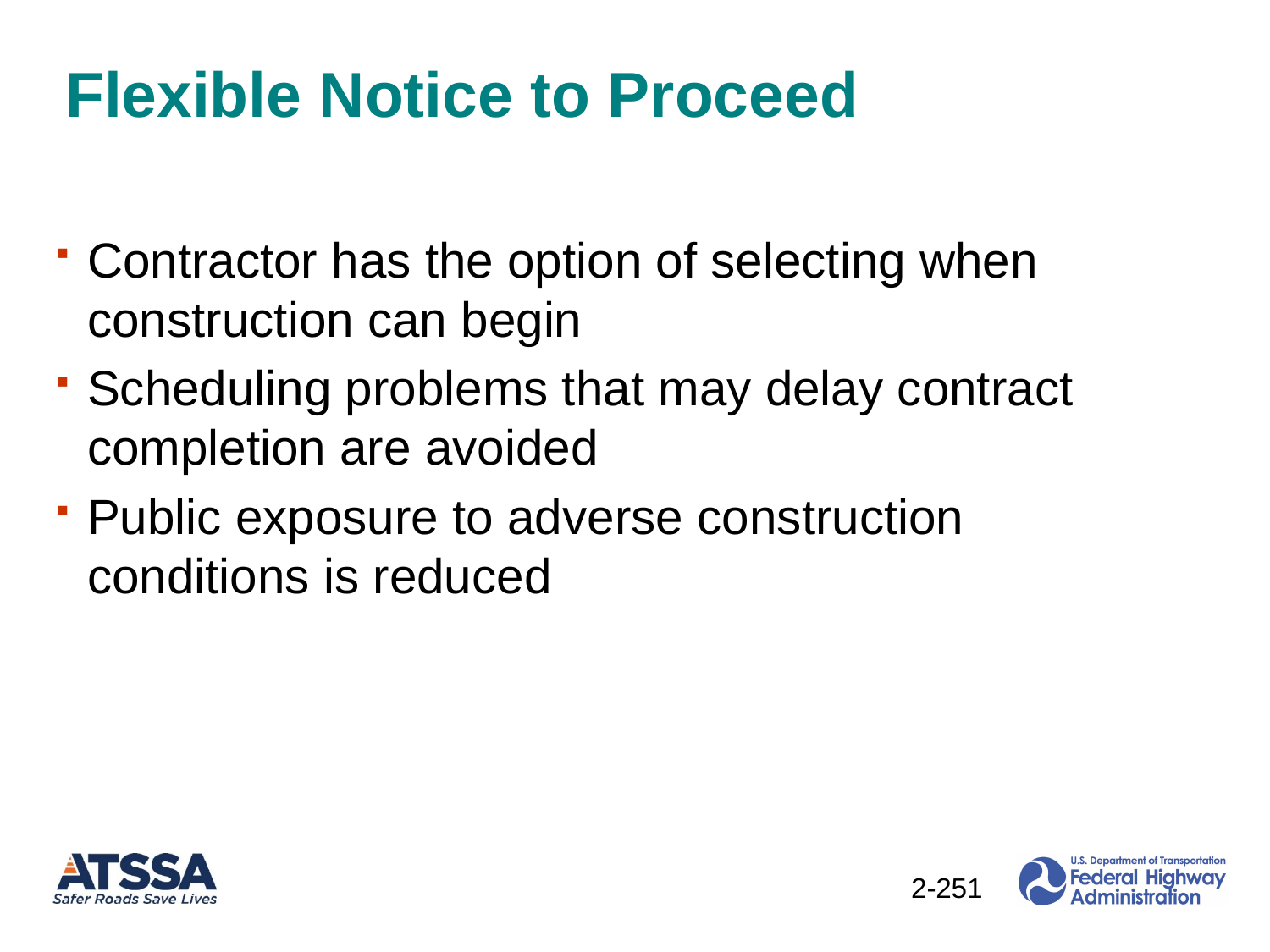

# Flexible Notice to Proceed
Contractor has the option of selecting when construction can begin
Scheduling problems that may delay contract completion are avoided
Public exposure to adverse construction conditions is reduced